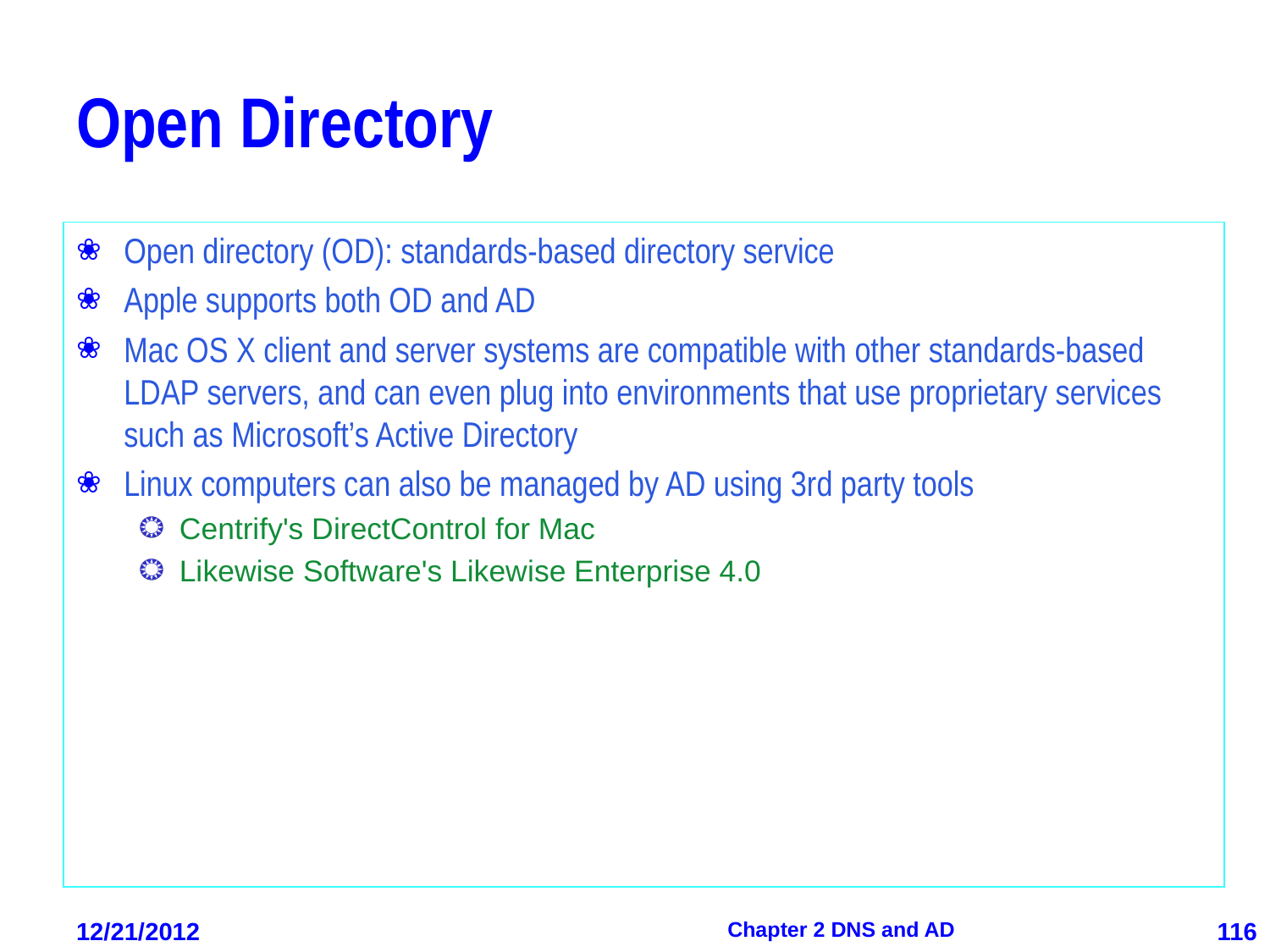

# Open Directory
Open directory (OD): standards-based directory service
Apple supports both OD and AD
Mac OS X client and server systems are compatible with other standards-based LDAP servers, and can even plug into environments that use proprietary services such as Microsoft’s Active Directory
Linux computers can also be managed by AD using 3rd party tools
Centrify's DirectControl for Mac
Likewise Software's Likewise Enterprise 4.0
12/21/2012
Chapter 2 DNS and AD
116